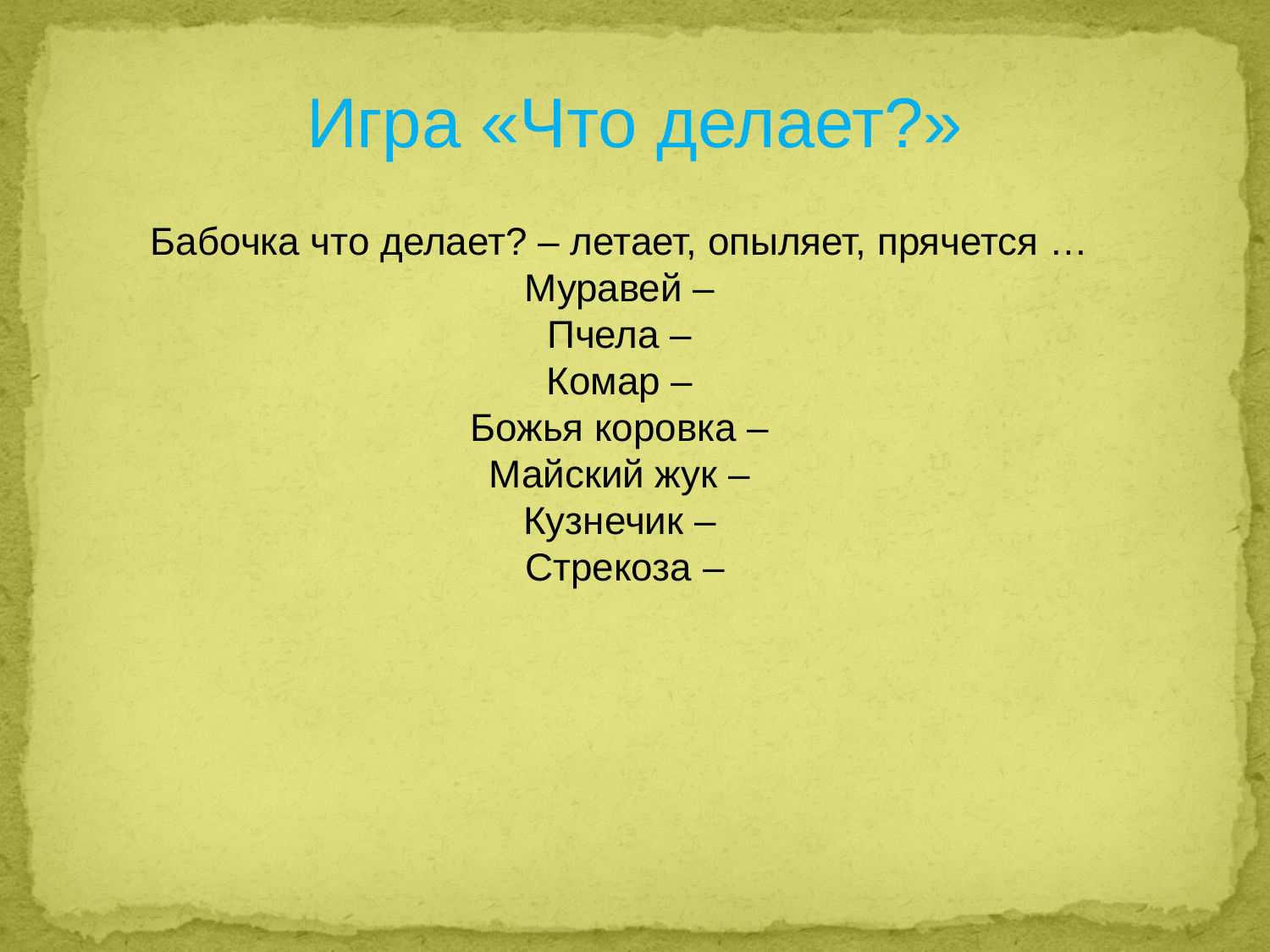

Игра «Что делает?»
Бабочка что делает? – летает, опыляет, прячется … 
Муравей – 
Пчела – 
Комар – 
Божья коровка – 
Майский жук – 
Кузнечик – 
Стрекоза –